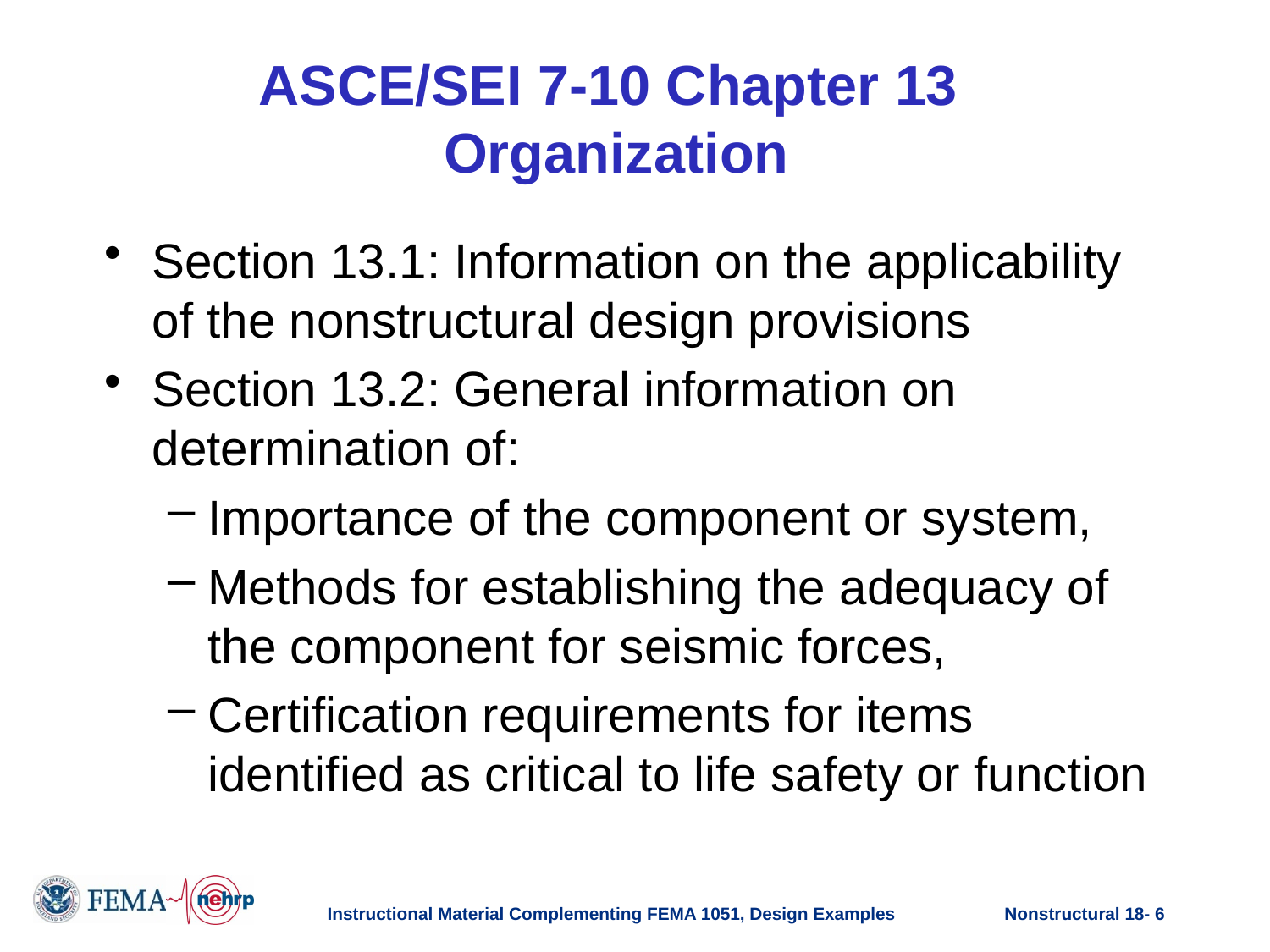

# ASCE/SEI 7-10 Chapter 13 Organization
Section 13.1: Information on the applicability of the nonstructural design provisions
Section 13.2: General information on determination of:
Importance of the component or system,
Methods for establishing the adequacy of the component for seismic forces,
Certification requirements for items identified as critical to life safety or function

Instructional Material Complementing FEMA 1051, Design Examples
Nonstructural 18- 6